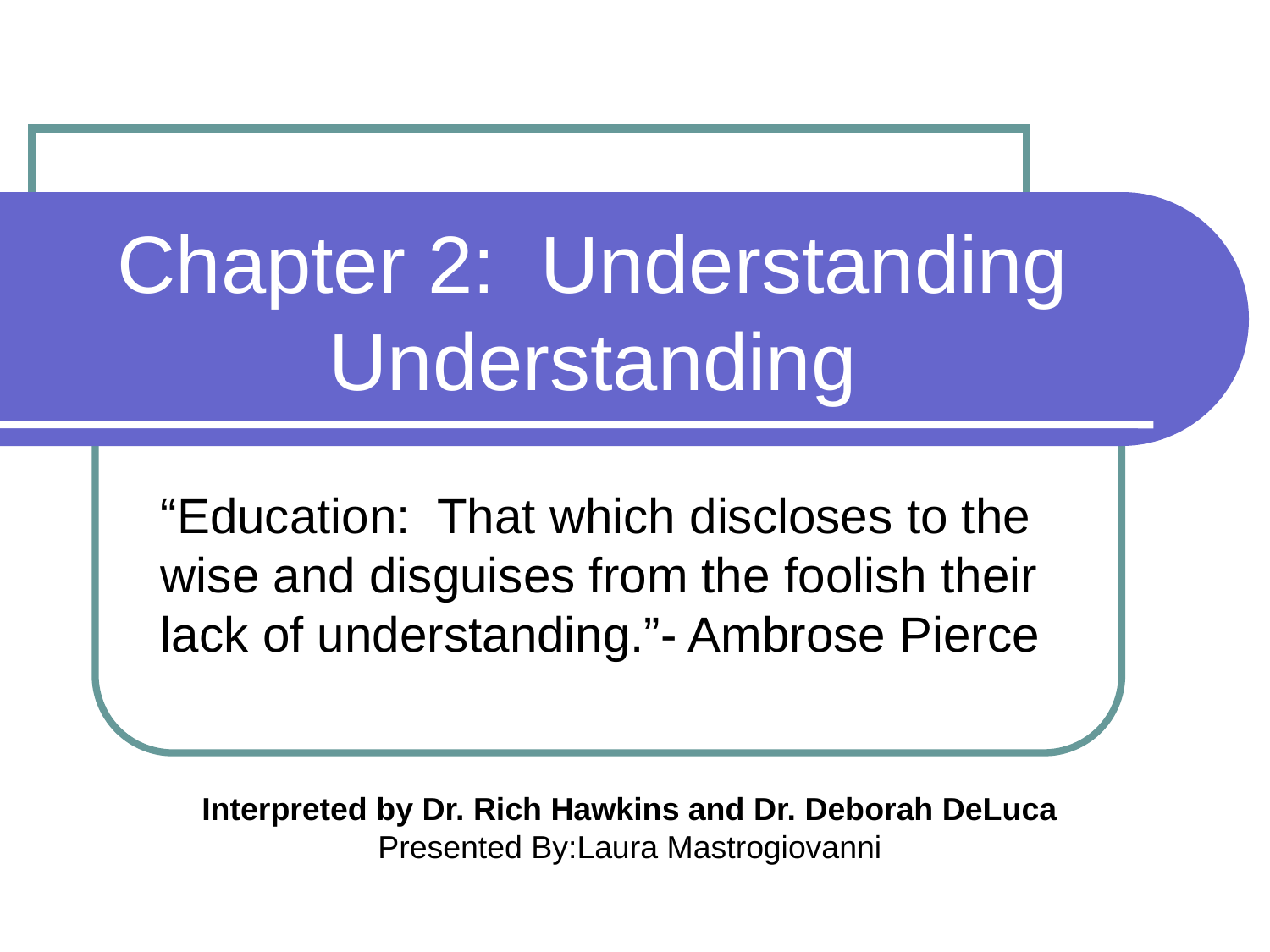

# Chapter 2:  Understanding Understanding
“Education:  That which discloses to the wise and disguises from the foolish their lack of understanding.”- Ambrose Pierce
Interpreted by Dr. Rich Hawkins and Dr. Deborah DeLuca
Presented By:Laura Mastrogiovanni